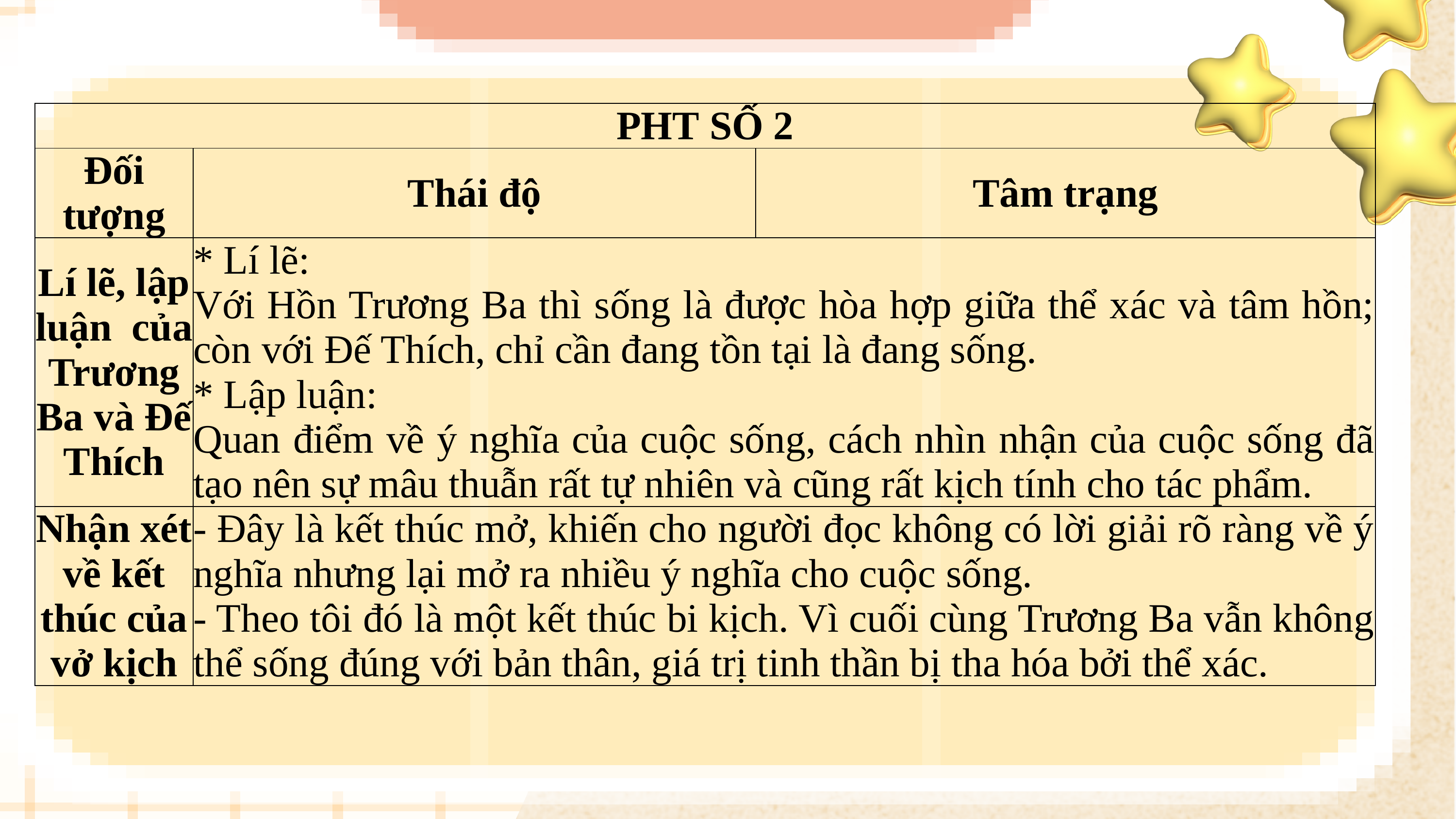

| PHT SỐ 2 |  |  |
| --- | --- | --- |
| Đối tượng | Thái độ | Tâm trạng |
| Lí lẽ, lập luận của Trương Ba và Đế Thích | \* Lí lẽ: Với Hồn Trương Ba thì sống là được hòa hợp giữa thể xác và tâm hồn; còn với Đế Thích, chỉ cần đang tồn tại là đang sống. \* Lập luận: Quan điểm về ý nghĩa của cuộc sống, cách nhìn nhận của cuộc sống đã tạo nên sự mâu thuẫn rất tự nhiên và cũng rất kịch tính cho tác phẩm. |  |
| Nhận xét về kết thúc của vở kịch | - Đây là kết thúc mở, khiến cho người đọc không có lời giải rõ ràng về ý nghĩa nhưng lại mở ra nhiều ý nghĩa cho cuộc sống. - Theo tôi đó là một kết thúc bi kịch. Vì cuối cùng Trương Ba vẫn không thể sống đúng với bản thân, giá trị tinh thần bị tha hóa bởi thể xác. |  |